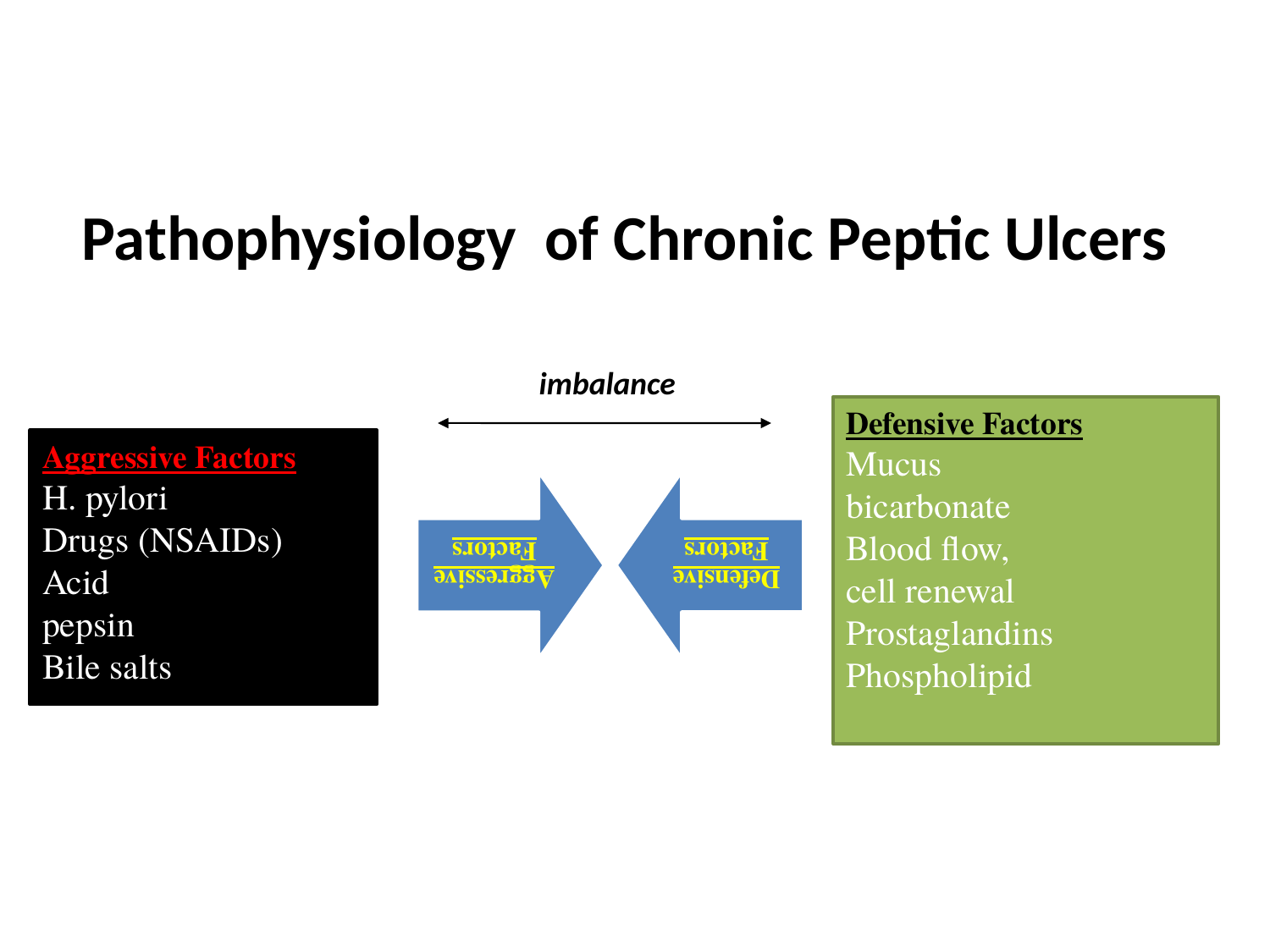

Pathophysiology  of Chronic Peptic Ulcers
imbalance
Defensive Factors
Mucus
bicarbonate
Blood flow,
cell renewal
Prostaglandins
Phospholipid

Aggressive Factors
H. pylori
Drugs (NSAIDs)
Acid
pepsin
Bile salts
Aggressive Factors
Defensive Factors